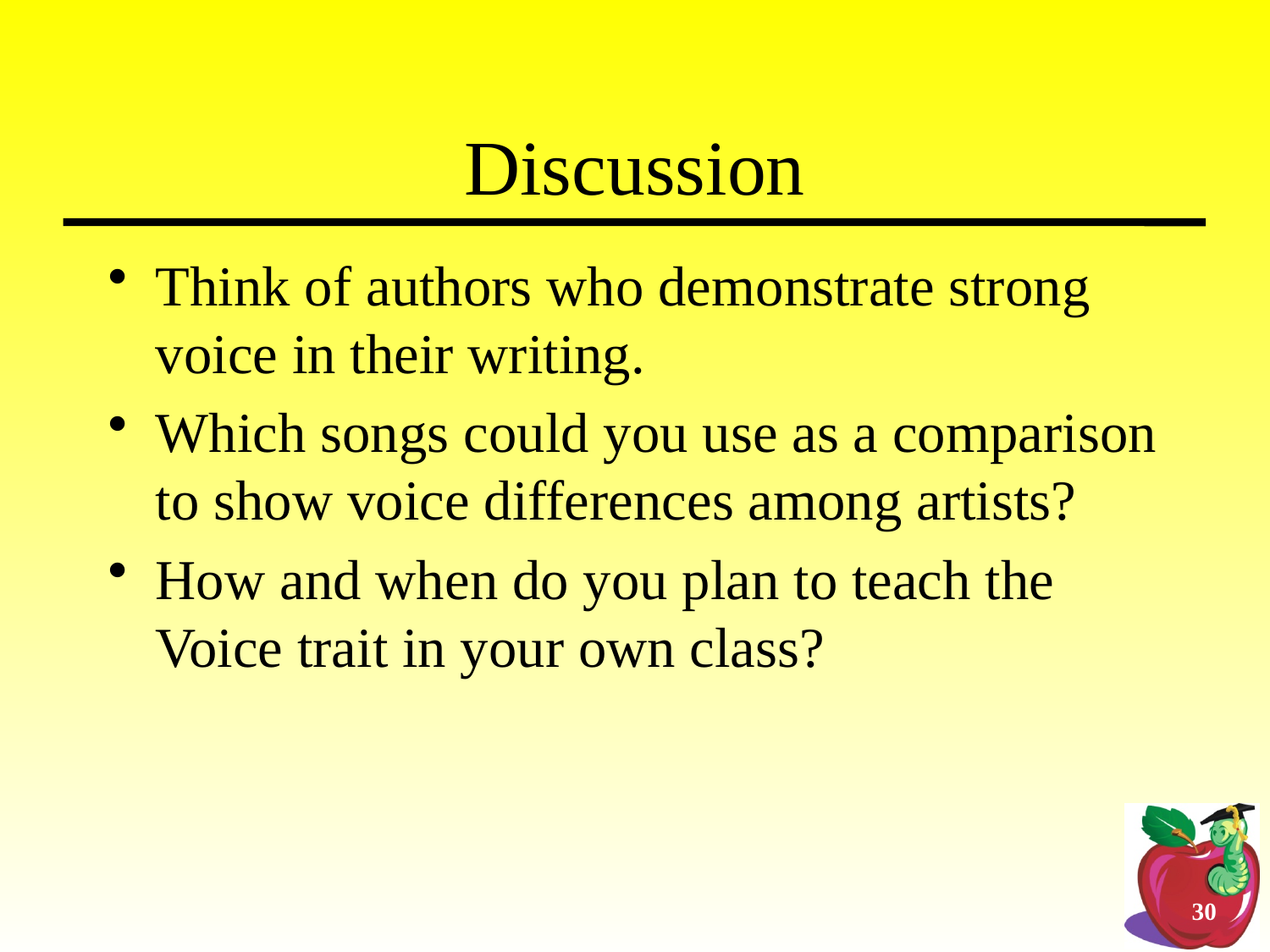

# Discussion
Think of authors who demonstrate strong voice in their writing.
Which songs could you use as a comparison to show voice differences among artists?
How and when do you plan to teach the Voice trait in your own class?

30